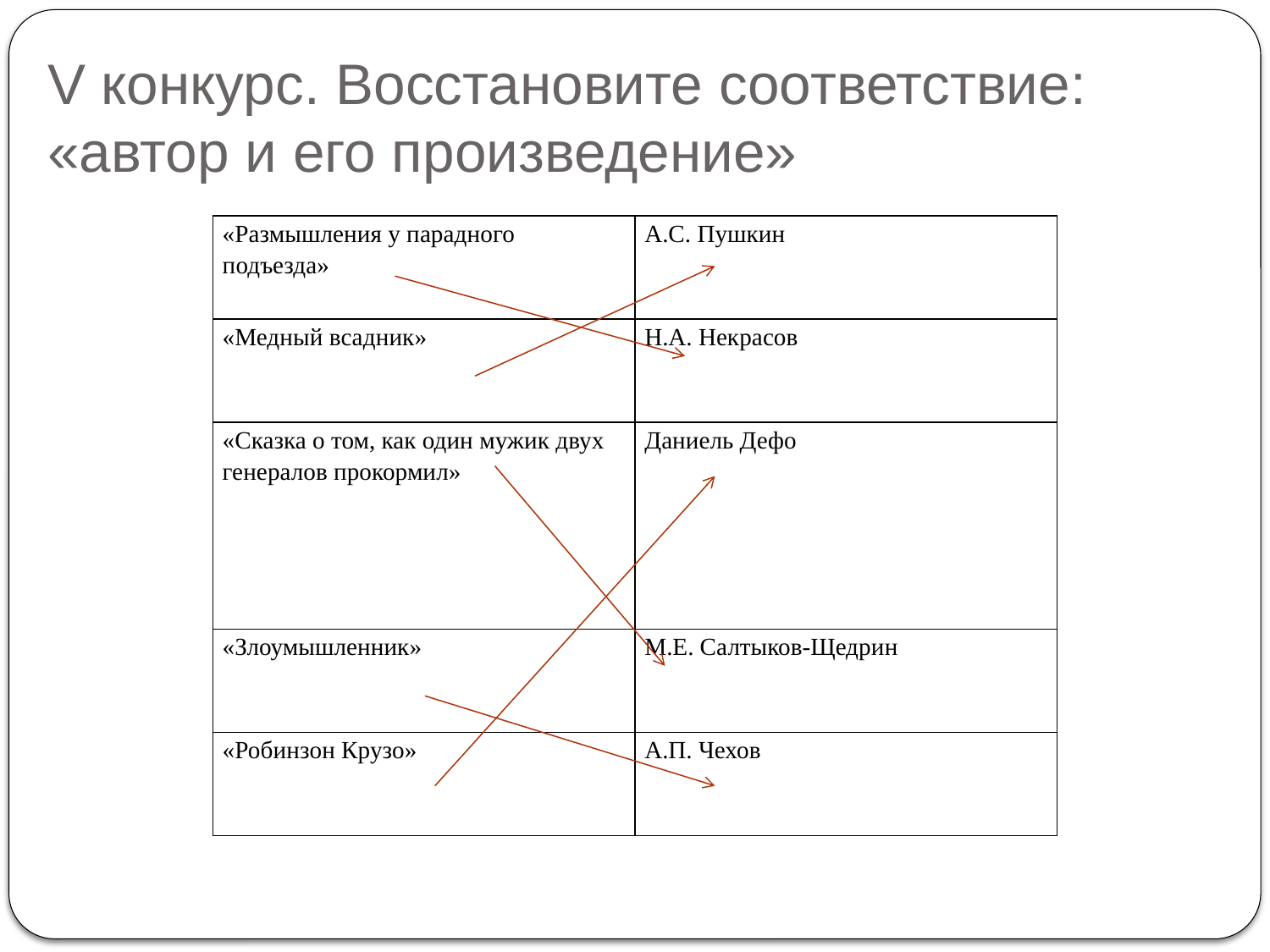

# V конкурс. Восстановите соответствие: «автор и его произведение»
| «Размышления у парадного подъезда» | А.С. Пушкин |
| --- | --- |
| «Медный всадник» | Н.А. Некрасов |
| «Сказка о том, как один мужик двух генералов прокормил» | Даниель Дефо |
| «Злоумышленник» | М.Е. Салтыков-Щедрин |
| «Робинзон Крузо» | А.П. Чехов |